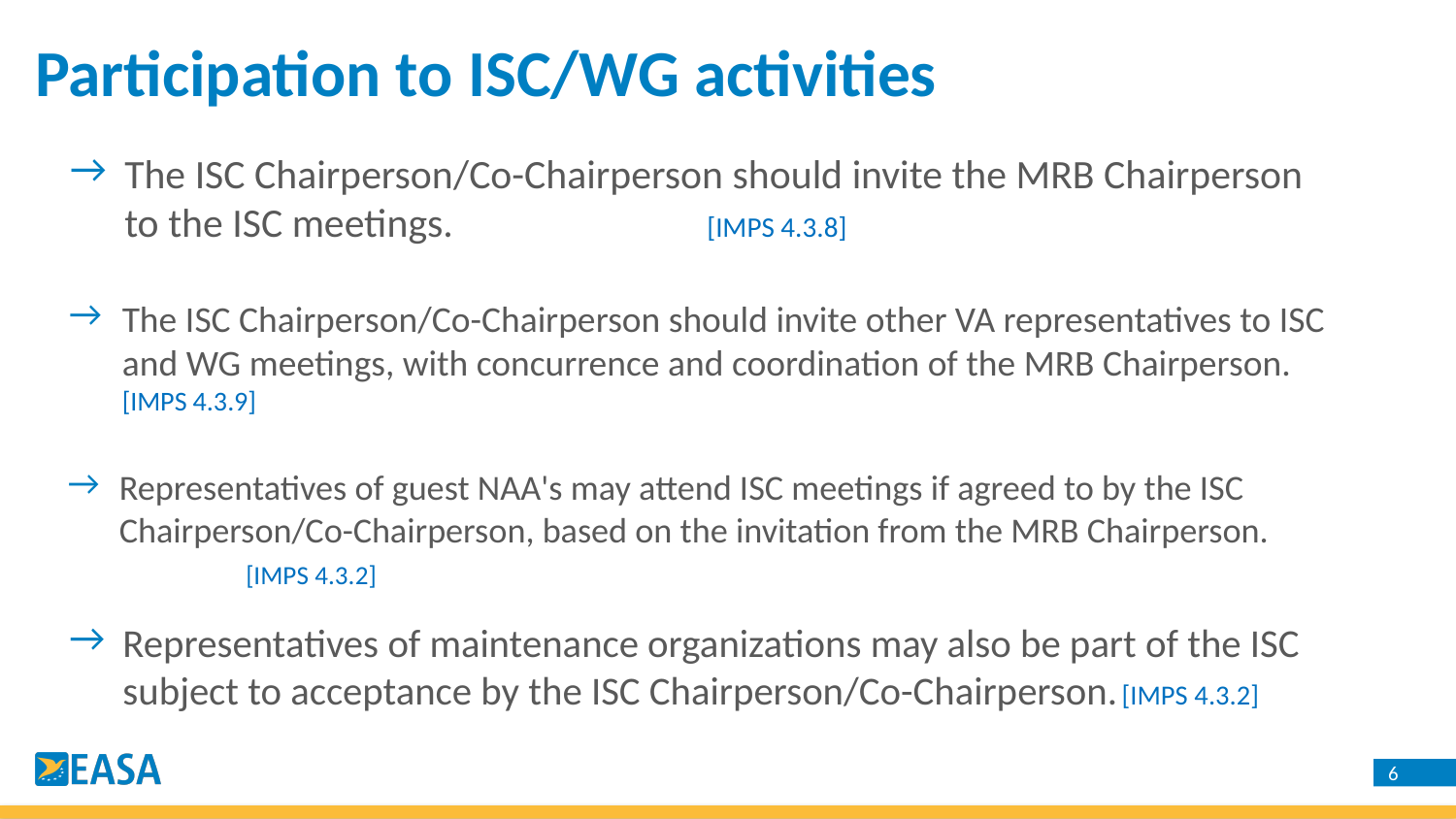

# Participation to ISC/WG activities
The ISC Chairperson/Co-Chairperson should invite the MRB Chairperson to the ISC meetings.		[IMPS 4.3.8]
The ISC Chairperson/Co-Chairperson should invite other VA representatives to ISC and WG meetings, with concurrence and coordination of the MRB Chairperson.		[IMPS 4.3.9]
Representatives of guest NAA's may attend ISC meetings if agreed to by the ISC Chairperson/Co-Chairperson, based on the invitation from the MRB Chairperson.		[IMPS 4.3.2]
Representatives of maintenance organizations may also be part of the ISC subject to acceptance by the ISC Chairperson/Co-Chairperson.	[IMPS 4.3.2]